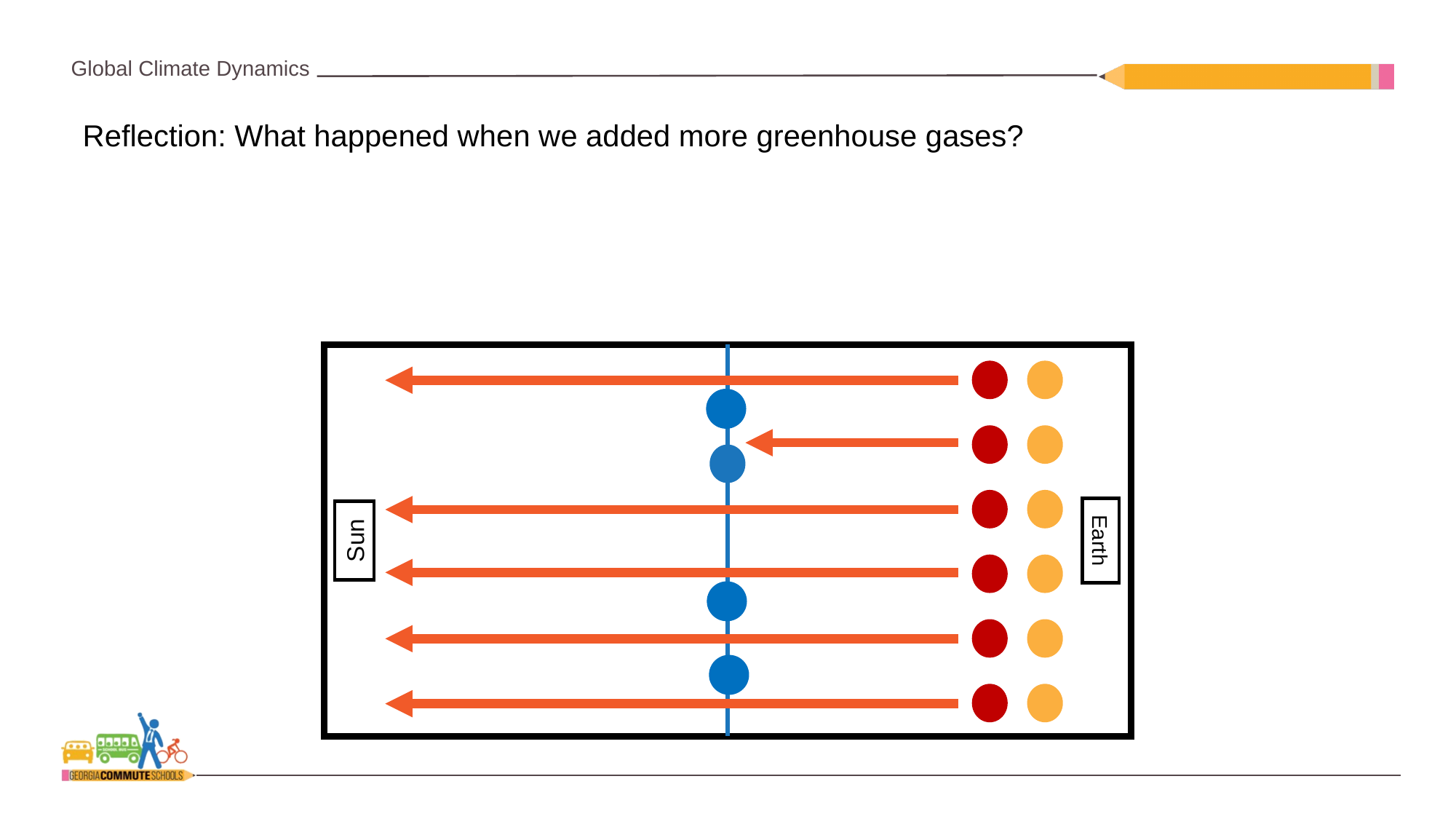

Reflection: What happened when we added more greenhouse gases?

Sun
Earth